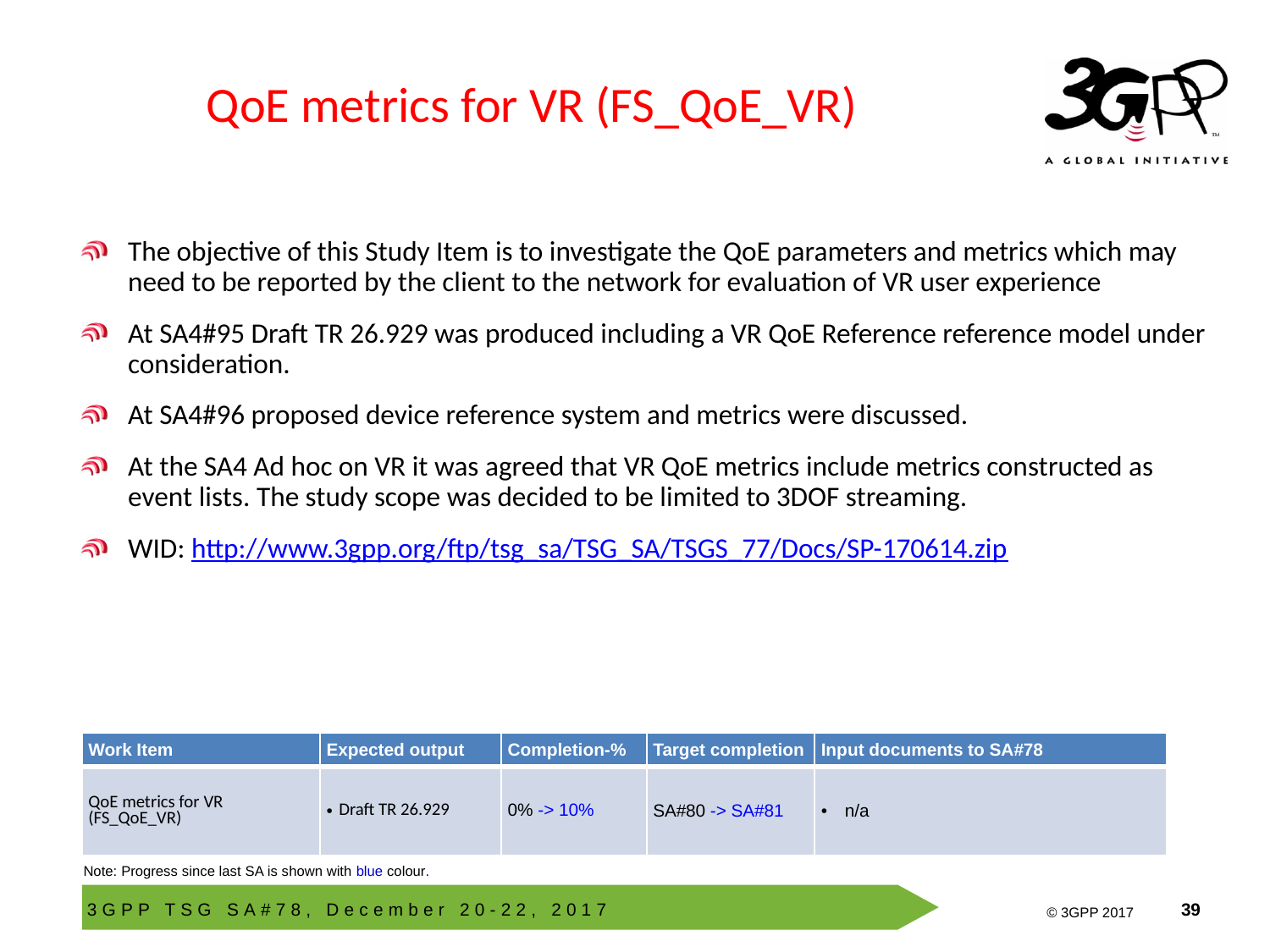

# QoE metrics for VR (FS_QoE_VR)
The objective of this Study Item is to investigate the QoE parameters and metrics which may need to be reported by the client to the network for evaluation of VR user experience
At SA4#95 Draft TR 26.929 was produced including a VR QoE Reference reference model under consideration.
At SA4#96 proposed device reference system and metrics were discussed.
At the SA4 Ad hoc on VR it was agreed that VR QoE metrics include metrics constructed as event lists. The study scope was decided to be limited to 3DOF streaming.
WID: http://www.3gpp.org/ftp/tsg_sa/TSG_SA/TSGS_77/Docs/SP-170614.zip
| Work Item | Expected output | Completion-% | Target completion | Input documents to SA#78 |
| --- | --- | --- | --- | --- |
| QoE metrics for VR (FS\_QoE\_VR) | Draft TR 26.929 | 0% -> 10% | SA#80 -> SA#81 | n/a |
Note: Progress since last SA is shown with blue colour.